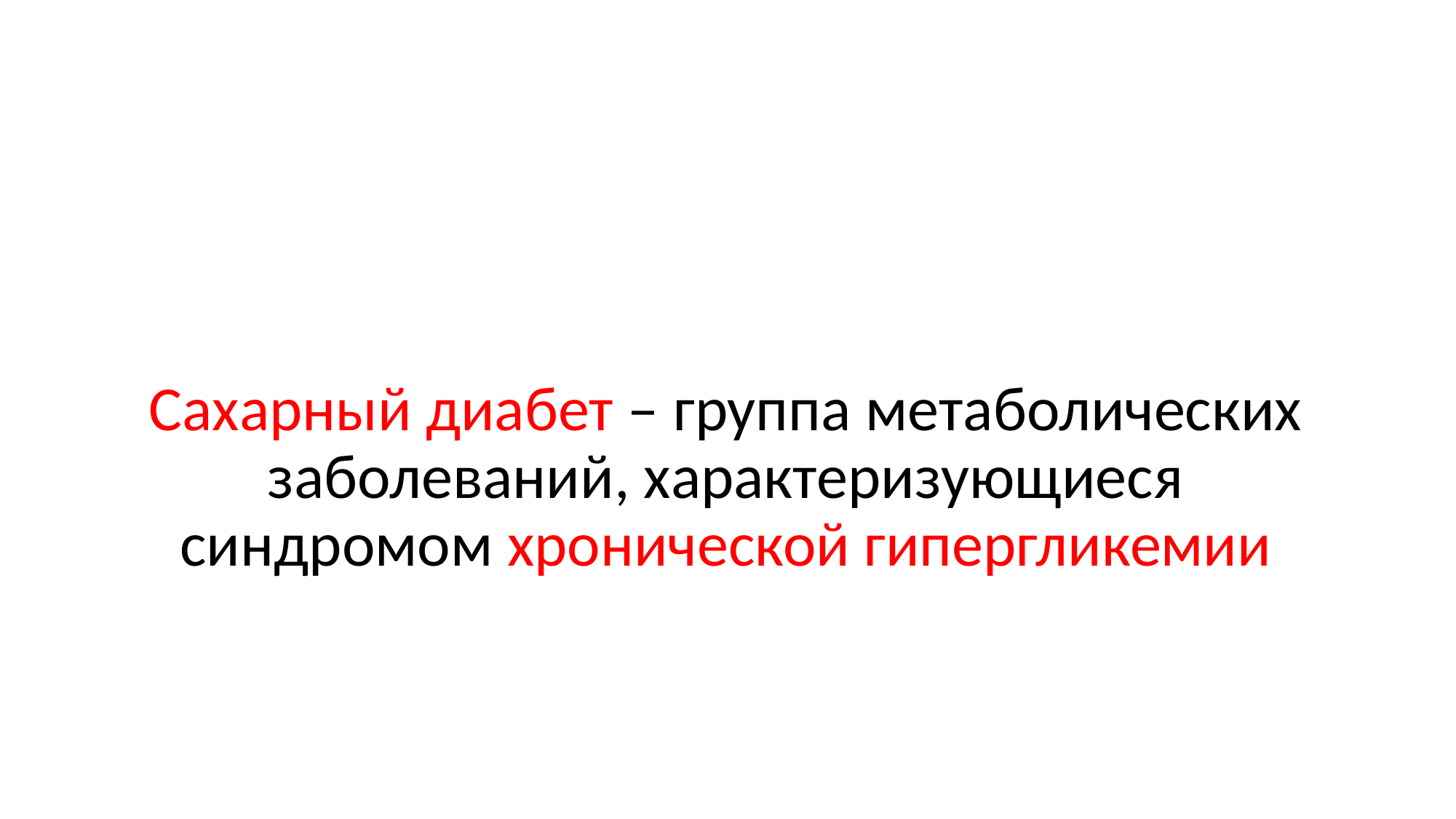

# Сахарный диабет – группа метаболических заболеваний, характеризующиеся синдромом хронической гипергликемии